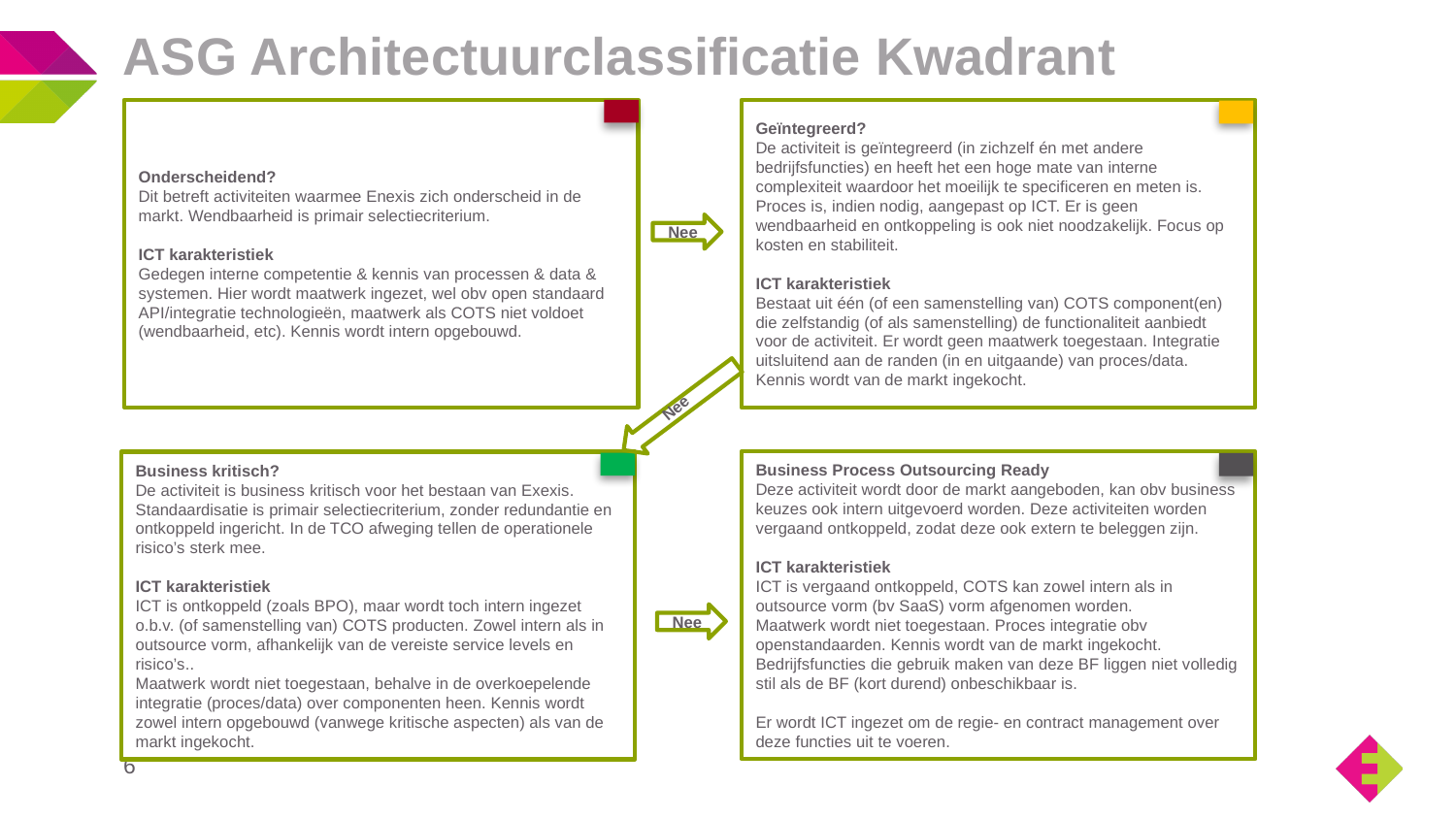

# ASG Architectuurclassificatie Kwadrant
Onderscheidend?
Dit betreft activiteiten waarmee Enexis zich onderscheid in de markt. Wendbaarheid is primair selectiecriterium.

ICT karakteristiek
Gedegen interne competentie & kennis van processen & data & systemen. Hier wordt maatwerk ingezet, wel obv open standaard API/integratie technologieën, maatwerk als COTS niet voldoet (wendbaarheid, etc). Kennis wordt intern opgebouwd.

Geïntegreerd?
De activiteit is geïntegreerd (in zichzelf én met andere bedrijfsfuncties) en heeft het een hoge mate van interne complexiteit waardoor het moeilijk te specificeren en meten is. Proces is, indien nodig, aangepast op ICT. Er is geen wendbaarheid en ontkoppeling is ook niet noodzakelijk. Focus op kosten en stabiliteit.

ICT karakteristiek
Bestaat uit één (of een samenstelling van) COTS component(en) die zelfstandig (of als samenstelling) de functionaliteit aanbiedt voor de activiteit. Er wordt geen maatwerk toegestaan. Integratie uitsluitend aan de randen (in en uitgaande) van proces/data. Kennis wordt van de markt ingekocht.

Nee

Nee
Business Process Outsourcing Ready
Deze activiteit wordt door de markt aangeboden, kan obv business keuzes ook intern uitgevoerd worden. Deze activiteiten worden vergaand ontkoppeld, zodat deze ook extern te beleggen zijn.

ICT karakteristiek
ICT is vergaand ontkoppeld, COTS kan zowel intern als in outsource vorm (bv SaaS) vorm afgenomen worden.
Maatwerk wordt niet toegestaan. Proces integratie obv openstandaarden. Kennis wordt van de markt ingekocht.
Bedrijfsfuncties die gebruik maken van deze BF liggen niet volledig stil als de BF (kort durend) onbeschikbaar is.

Er wordt ICT ingezet om de regie- en contract management over deze functies uit te voeren.
Business kritisch?
De activiteit is business kritisch voor het bestaan van Exexis. Standaardisatie is primair selectiecriterium, zonder redundantie en ontkoppeld ingericht. In de TCO afweging tellen de operationele risico’s sterk mee.

ICT karakteristiek
ICT is ontkoppeld (zoals BPO), maar wordt toch intern ingezet o.b.v. (of samenstelling van) COTS producten. Zowel intern als in outsource vorm, afhankelijk van de vereiste service levels en risico’s..
Maatwerk wordt niet toegestaan, behalve in de overkoepelende integratie (proces/data) over componenten heen. Kennis wordt zowel intern opgebouwd (vanwege kritische aspecten) als van de markt ingekocht.

Nee